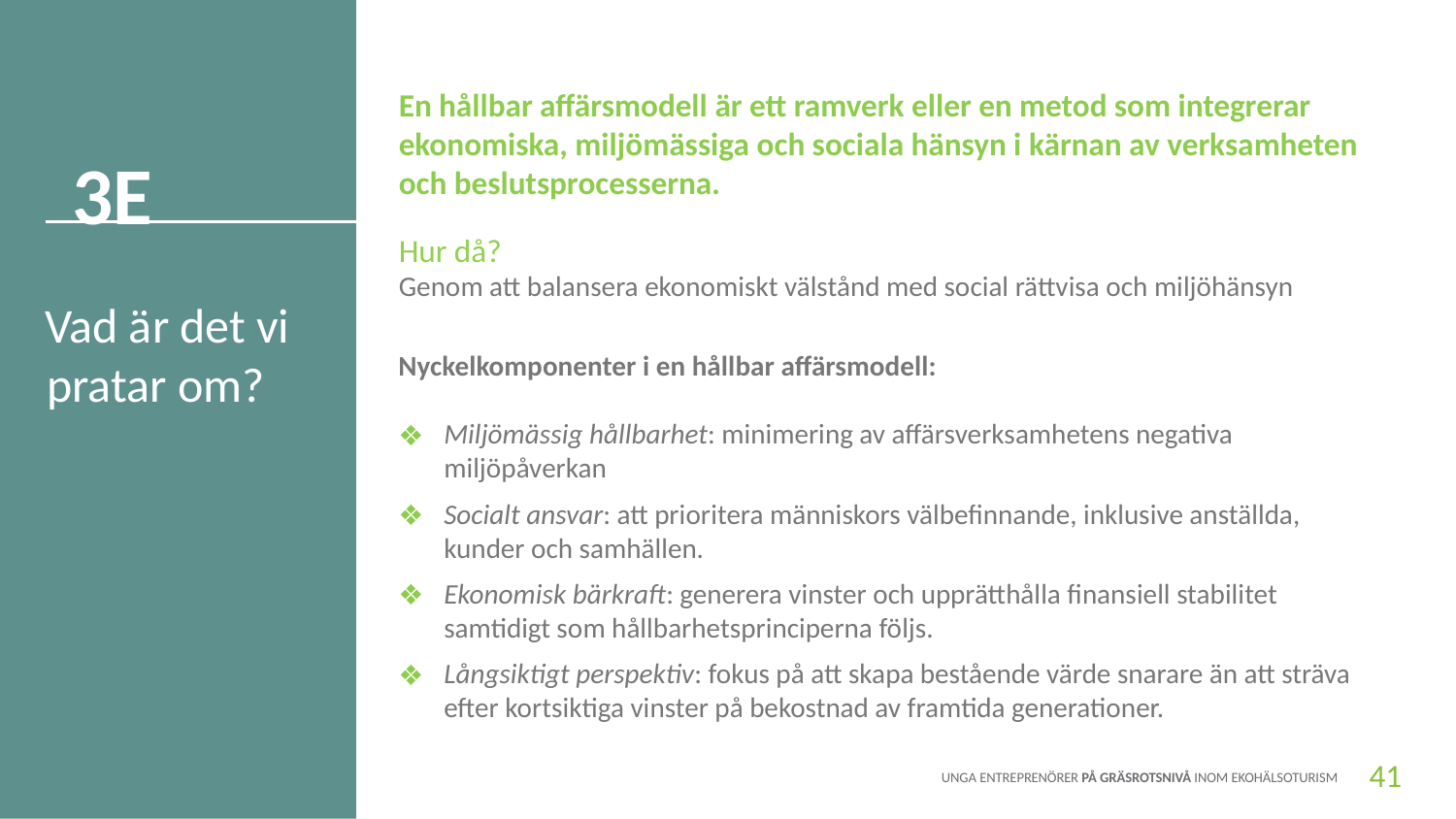

En hållbar affärsmodell är ett ramverk eller en metod som integrerar ekonomiska, miljömässiga och sociala hänsyn i kärnan av verksamheten och beslutsprocesserna.

Hur då?
Genom att balansera ekonomiskt välstånd med social rättvisa och miljöhänsyn

3E
Vad är det vi pratar om?

Nyckelkomponenter i en hållbar affärsmodell:

Miljömässig hållbarhet: minimering av affärsverksamhetens negativa miljöpåverkan
Socialt ansvar: att prioritera människors välbefinnande, inklusive anställda, kunder och samhällen.
Ekonomisk bärkraft: generera vinster och upprätthålla finansiell stabilitet samtidigt som hållbarhetsprinciperna följs.
Långsiktigt perspektiv: fokus på att skapa bestående värde snarare än att sträva efter kortsiktiga vinster på bekostnad av framtida generationer.

41